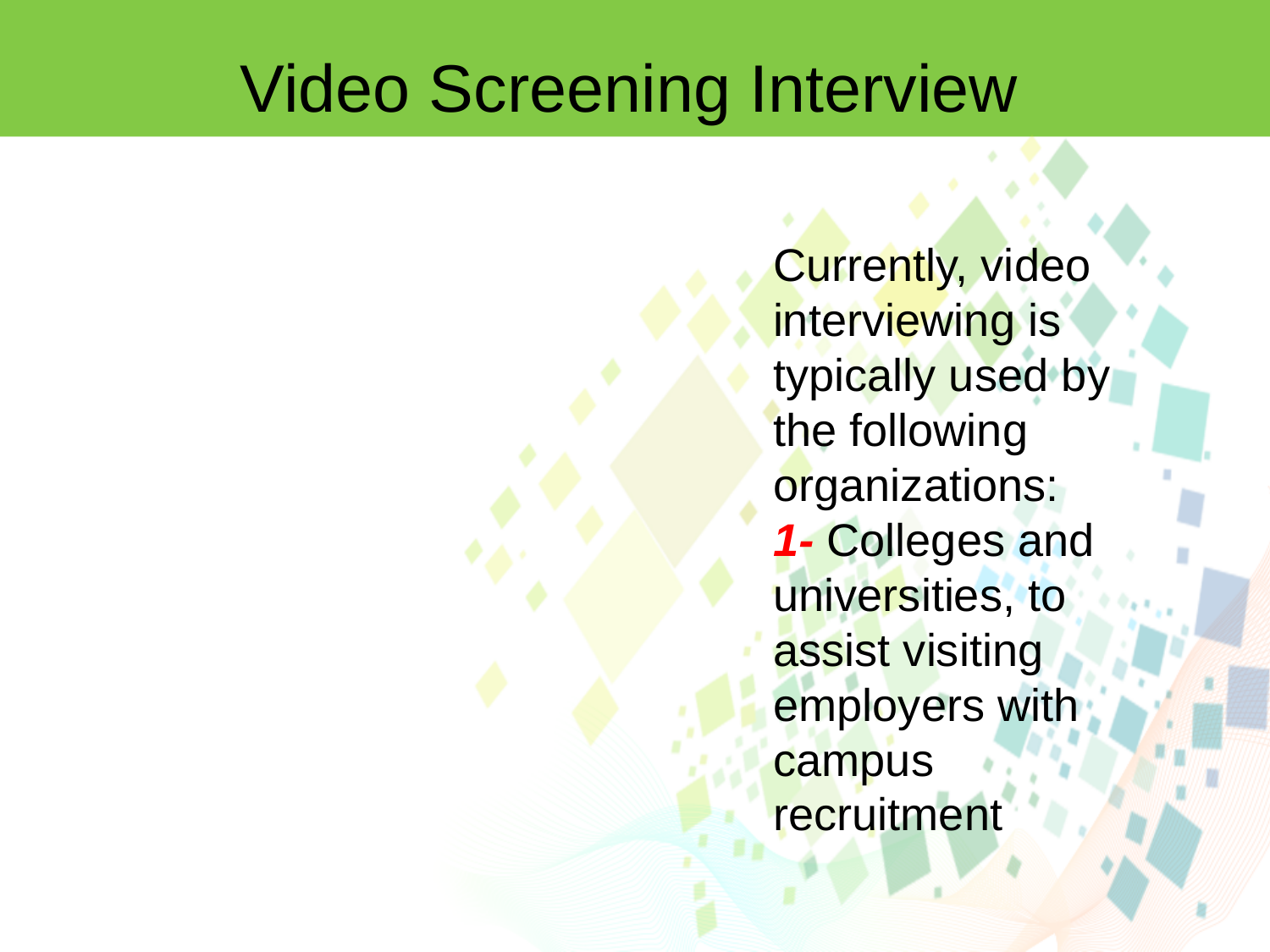

Video Screening Interview
Currently, video interviewing is typically used by the following organizations:
1- Colleges and universities, to assist visiting employers with campus recruitment